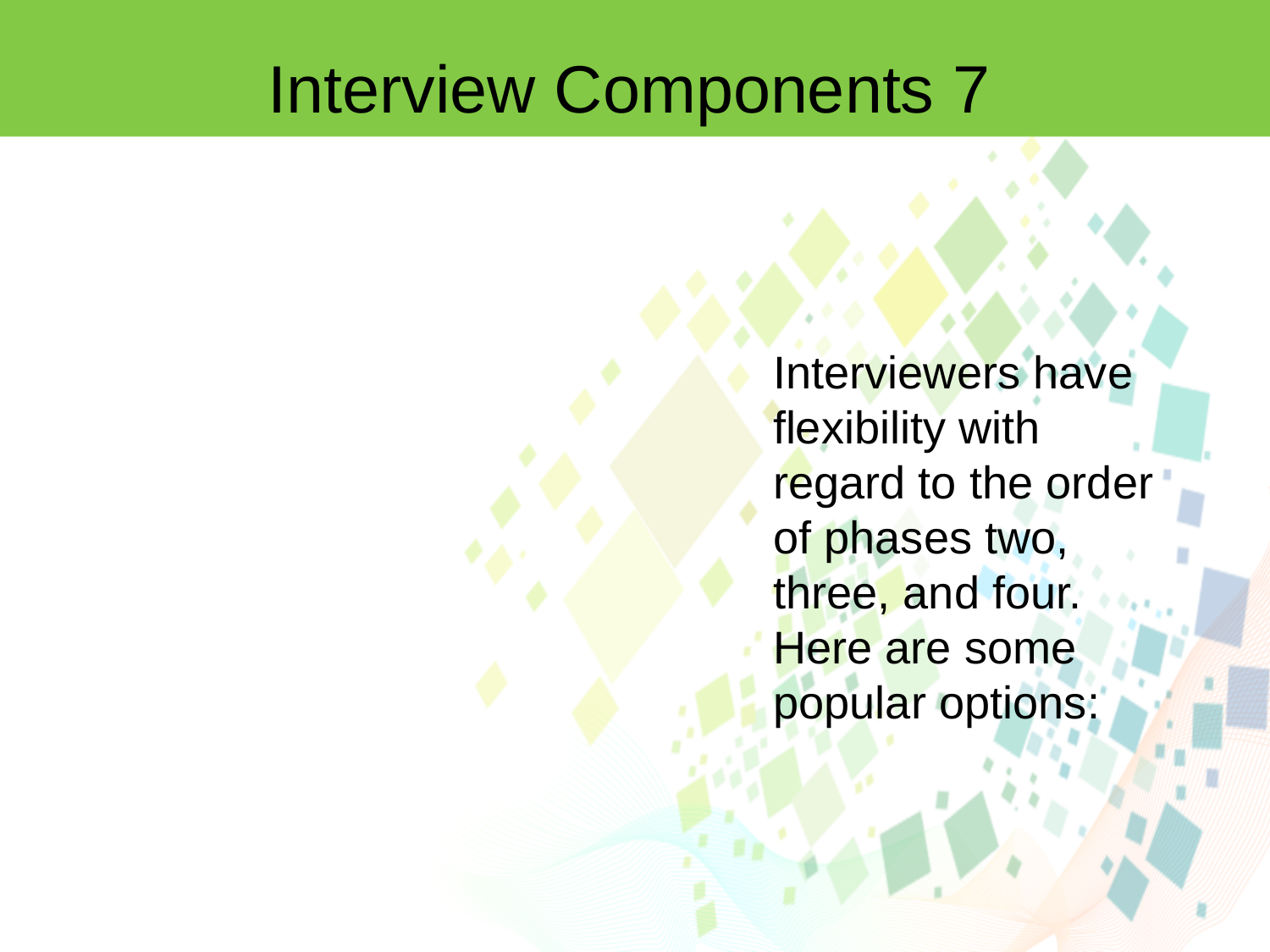

Interview Components 7
Interviewers have flexibility with regard to the order of phases two, three, and four.
Here are some popular options: